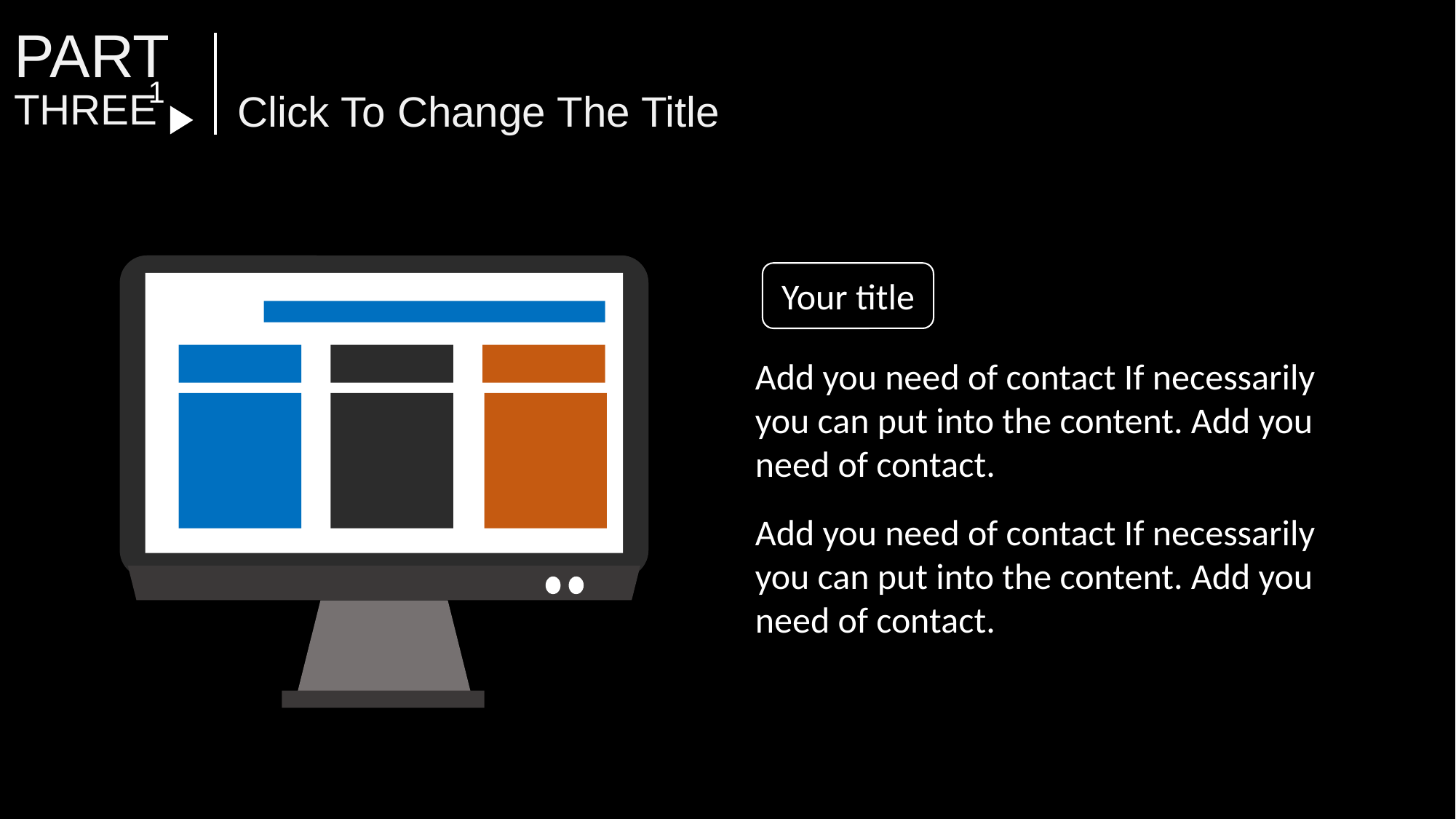

PART
1
THREE
Click To Change The Title

Your title
Add you need of contact If necessarily you can put into the content. Add you need of contact.
Add you need of contact If necessarily you can put into the content. Add you need of contact.